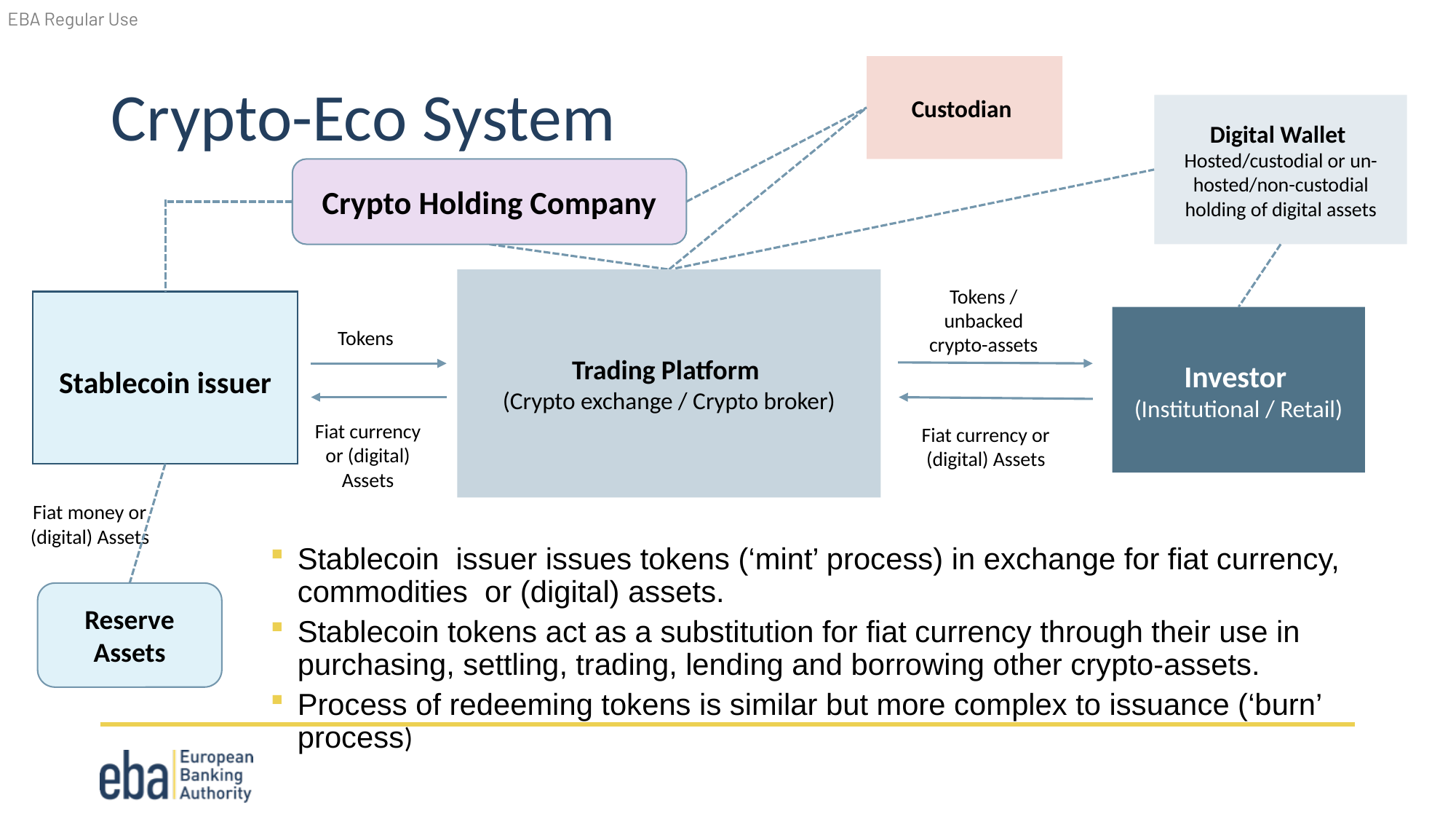

Custodian
# Crypto-Eco System
Digital Wallet
Hosted/custodial or un-hosted/non-custodial holding of digital assets
Crypto Holding Company
Trading Platform
(Crypto exchange / Crypto broker)
Tokens / unbacked crypto-assets

Stablecoin issuer

Investor
(Institutional / Retail)
Tokens
Fiat currency or (digital) Assets
Fiat currency or (digital) Assets
Fiat money or (digital) Assets
Stablecoin  issuer issues tokens (‘mint’ process) in exchange for fiat currency, commodities  or (digital) assets.
Stablecoin tokens act as a substitution for fiat currency through their use in purchasing, settling, trading, lending and borrowing other crypto-assets.
Process of redeeming tokens is similar but more complex to issuance (‘burn’ process)
Reserve Assets